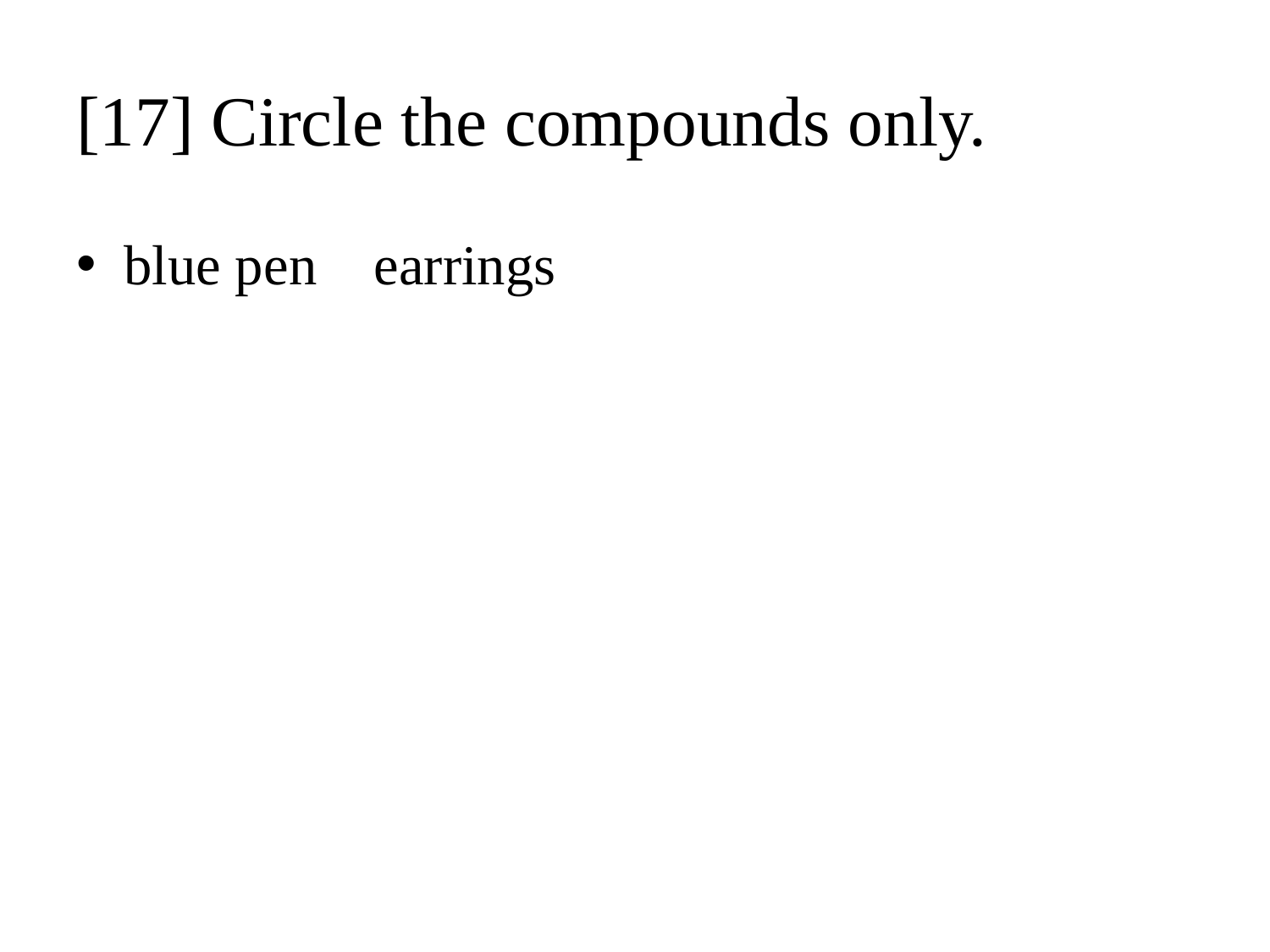

# [17] Circle the compounds only.
blue pen    earrings